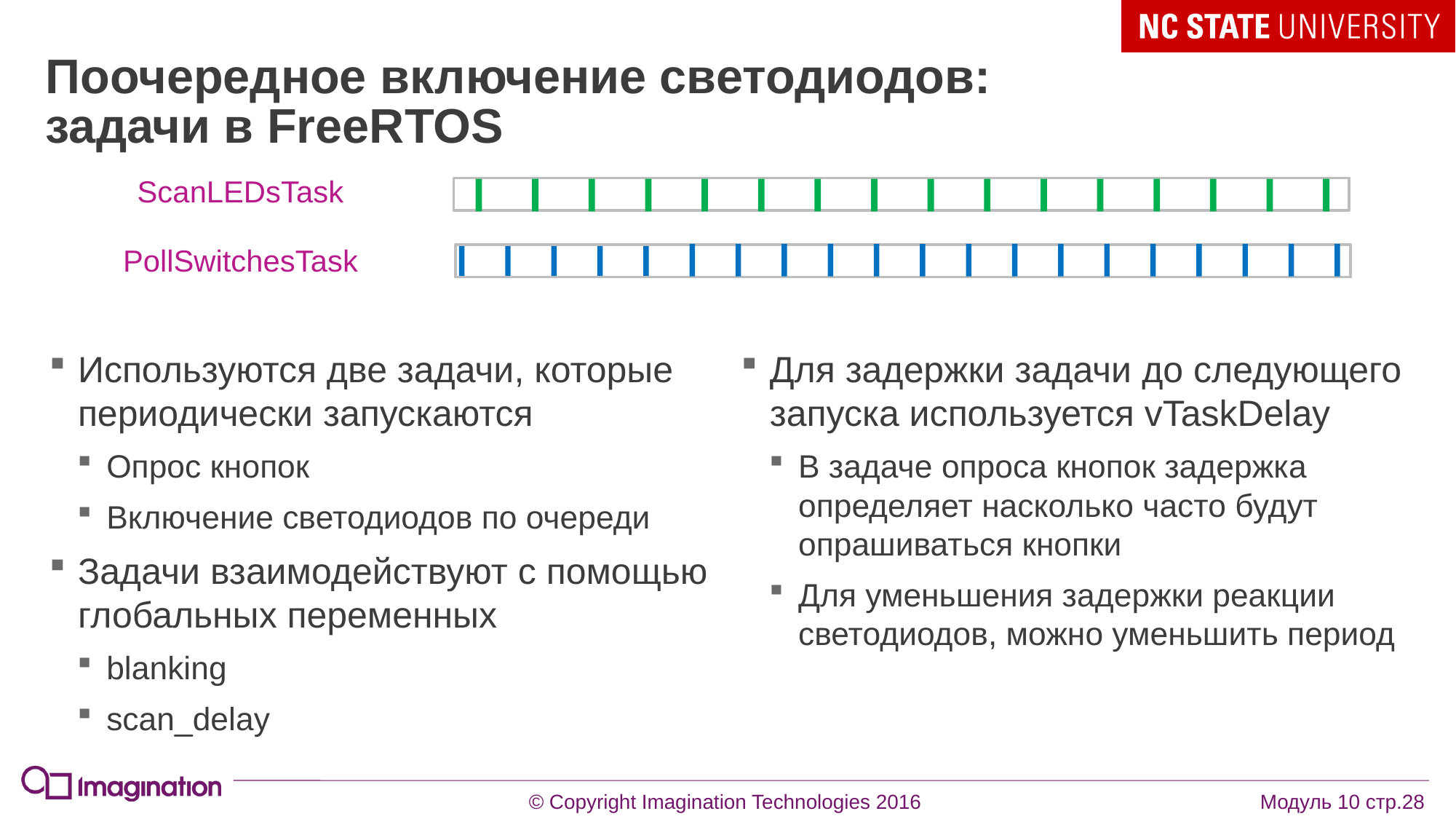

# Поочередное включение светодиодов: задачи в FreeRTOS

ScanLEDsTask

PollSwitchesTask

Используются две задачи, которые периодически запускаются
Опрос кнопок
Включение светодиодов по очереди
Задачи взаимодействуют с помощью глобальных переменных
blanking
scan_delay
Для задержки задачи до следующего запуска используется vTaskDelay
В задаче опроса кнопок задержка определяет насколько часто будут опрашиваться кнопки
Для уменьшения задержки реакции светодиодов, можно уменьшить период